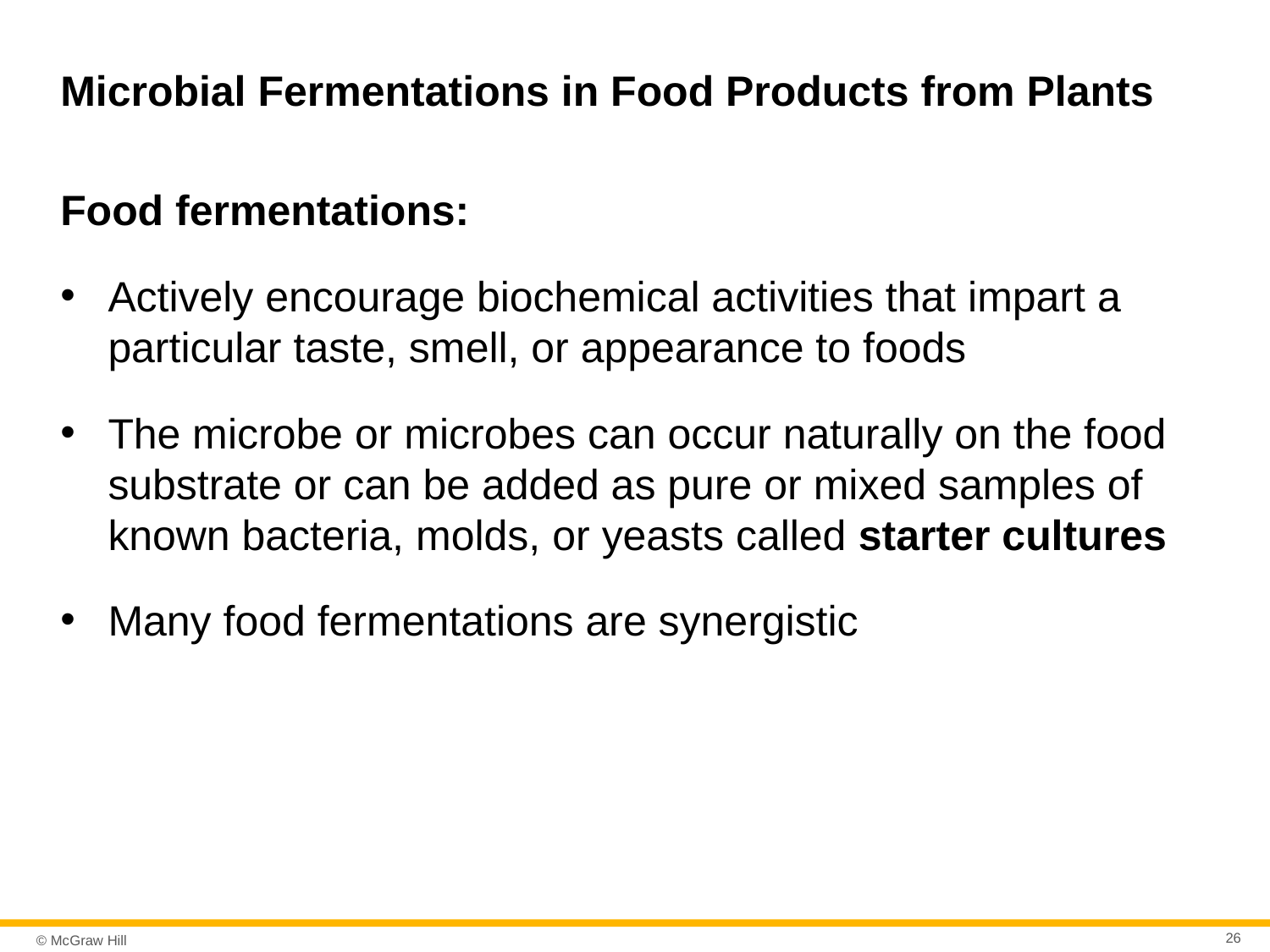

# Microbial Fermentations in Food Products from Plants
Food fermentations:
Actively encourage biochemical activities that impart a particular taste, smell, or appearance to foods
The microbe or microbes can occur naturally on the food substrate or can be added as pure or mixed samples of known bacteria, molds, or yeasts called starter cultures
Many food fermentations are synergistic